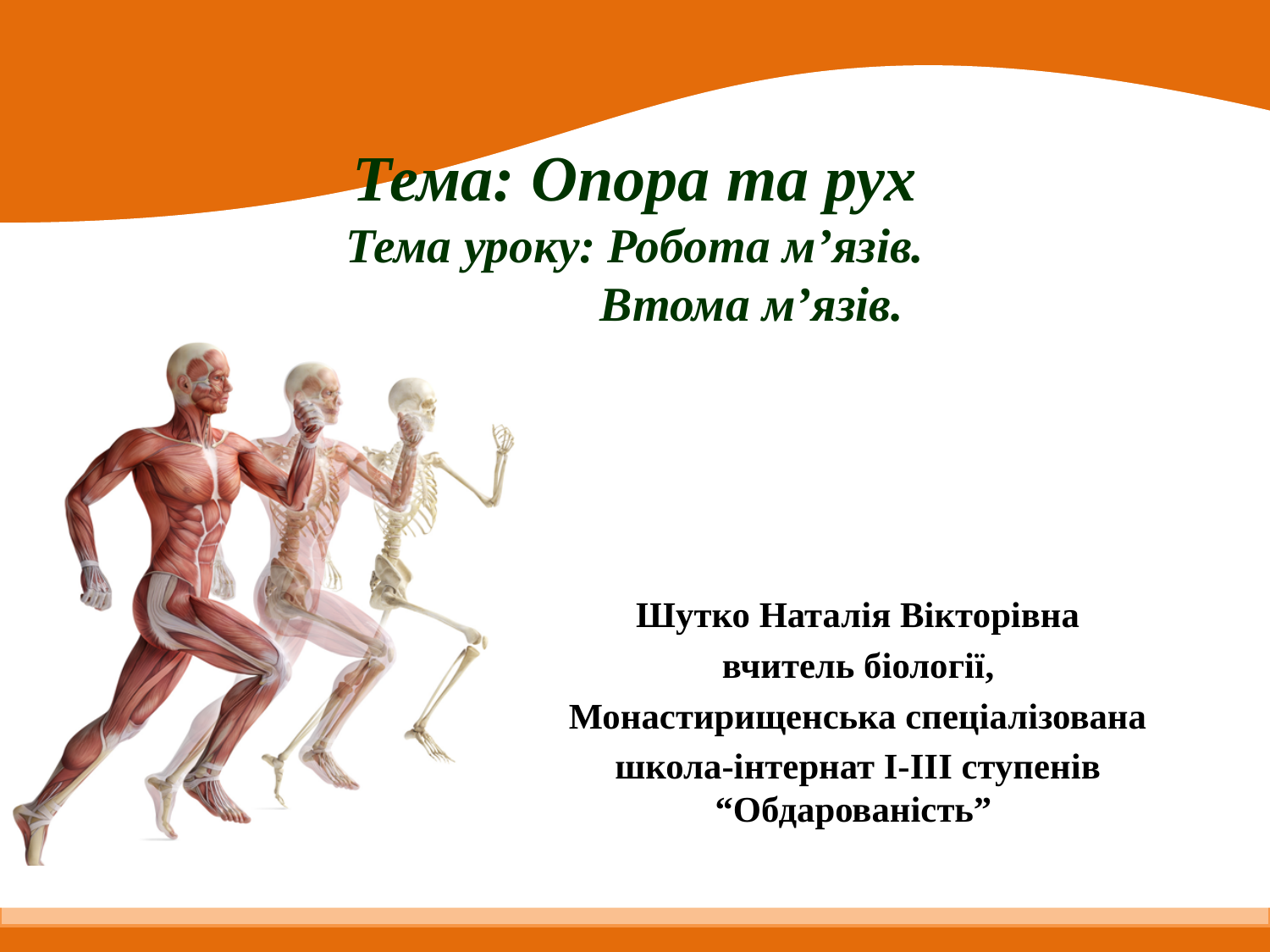

# Тема: Опора та рух Тема уроку: Робота м’язів. Втома м’язів.
Шутко Наталія Вікторівна
вчитель біології,
Монастирищенська спеціалізована
школа-інтернат І-ІІІ ступенів “Обдарованість”